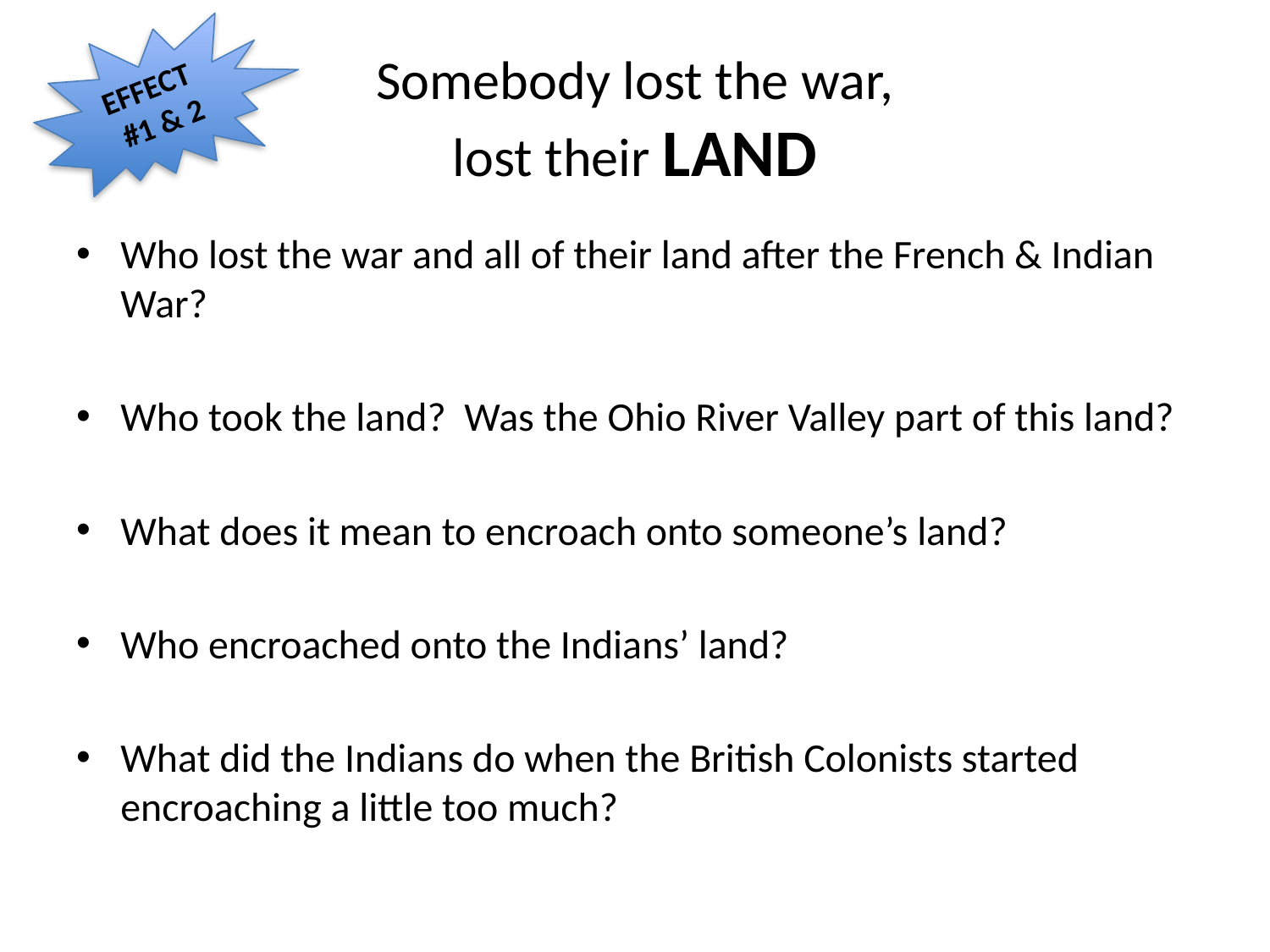

# Somebody lost the war, lost their LAND
EFFECT
#1 & 2
Who lost the war and all of their land after the French & Indian War?

Who took the land?  Was the Ohio River Valley part of this land?

What does it mean to encroach onto someone’s land?

Who encroached onto the Indians’ land?

What did the Indians do when the British Colonists started encroaching a little too much?